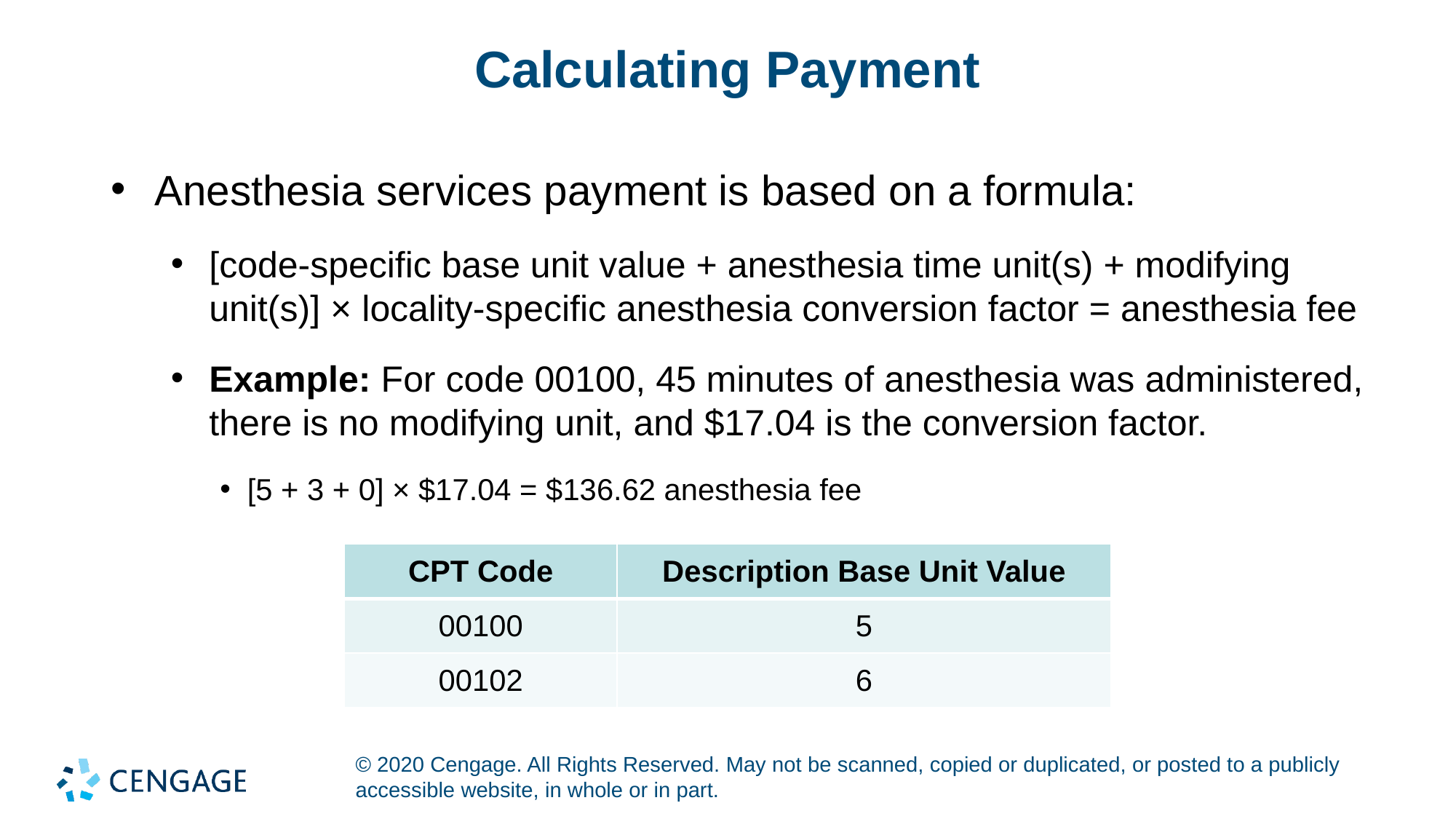

# Calculating Payment
Anesthesia services payment is based on a formula:
[code-specific base unit value + anesthesia time unit(s) + modifying unit(s)] × locality-specific anesthesia conversion factor = anesthesia fee
Example: For code 00100, 45 minutes of anesthesia was administered, there is no modifying unit, and $17.04 is the conversion factor.
[5 + 3 + 0] × $17.04 = $136.62 anesthesia fee
| CPT Code | Description Base Unit Value |
| --- | --- |
| 00100 | 5 |
| 00102 | 6 |